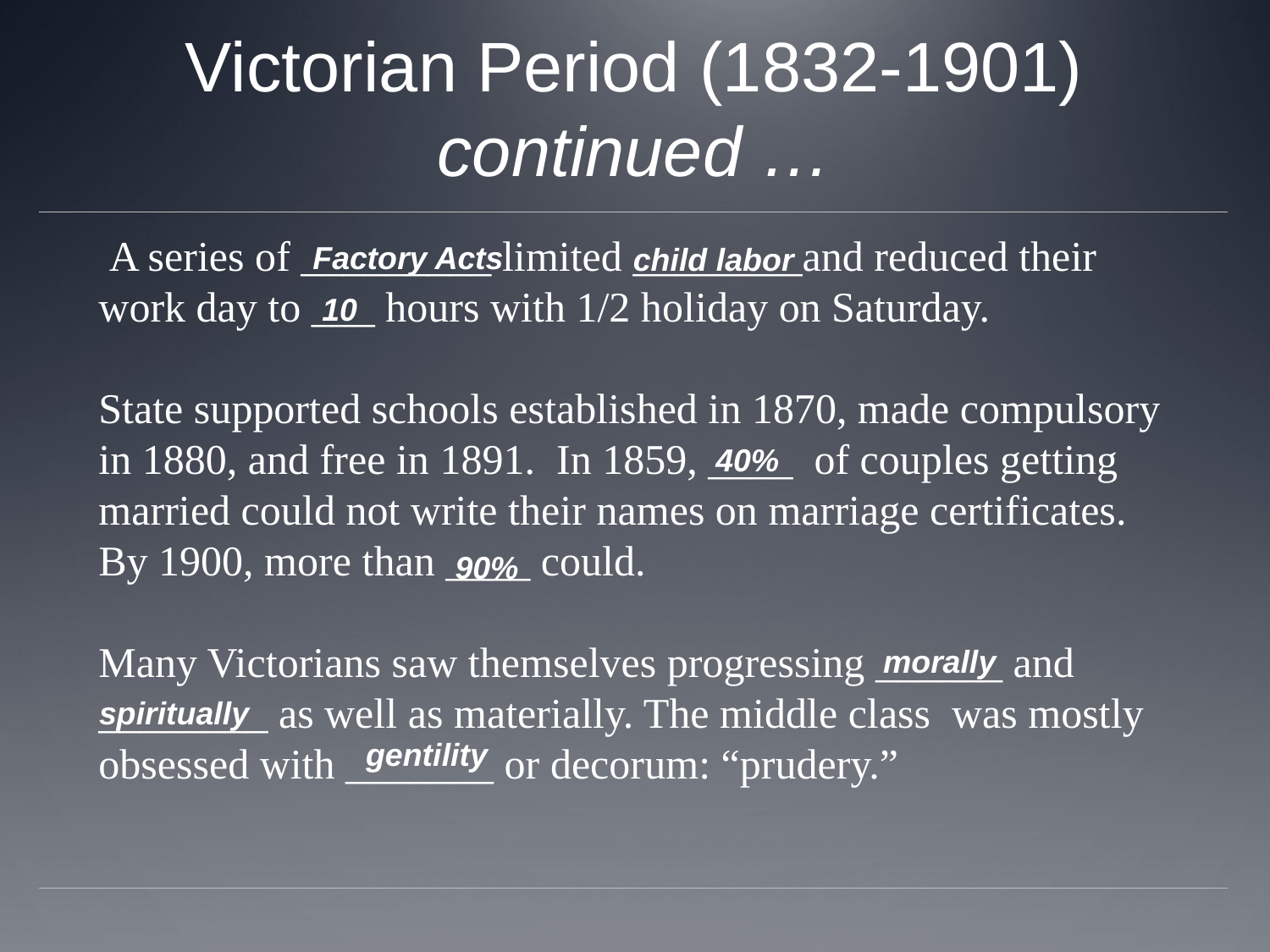

# Victorian Period (1832-1901) continued …
 A series of _________ limited ________and reduced their work day to ___ hours with 1/2 holiday on Saturday.

State supported schools established in 1870, made compulsory in 1880, and free in 1891.  In 1859, ____  of couples getting married could not write their names on marriage certificates.  By 1900, more than ____ could.

Many Victorians saw themselves progressing ______ and ________ as well as materially. The middle class  was mostly obsessed with _______ or decorum: “prudery.”

Factory Acts
child labor
10
40%
90%
morally
spiritually
gentility